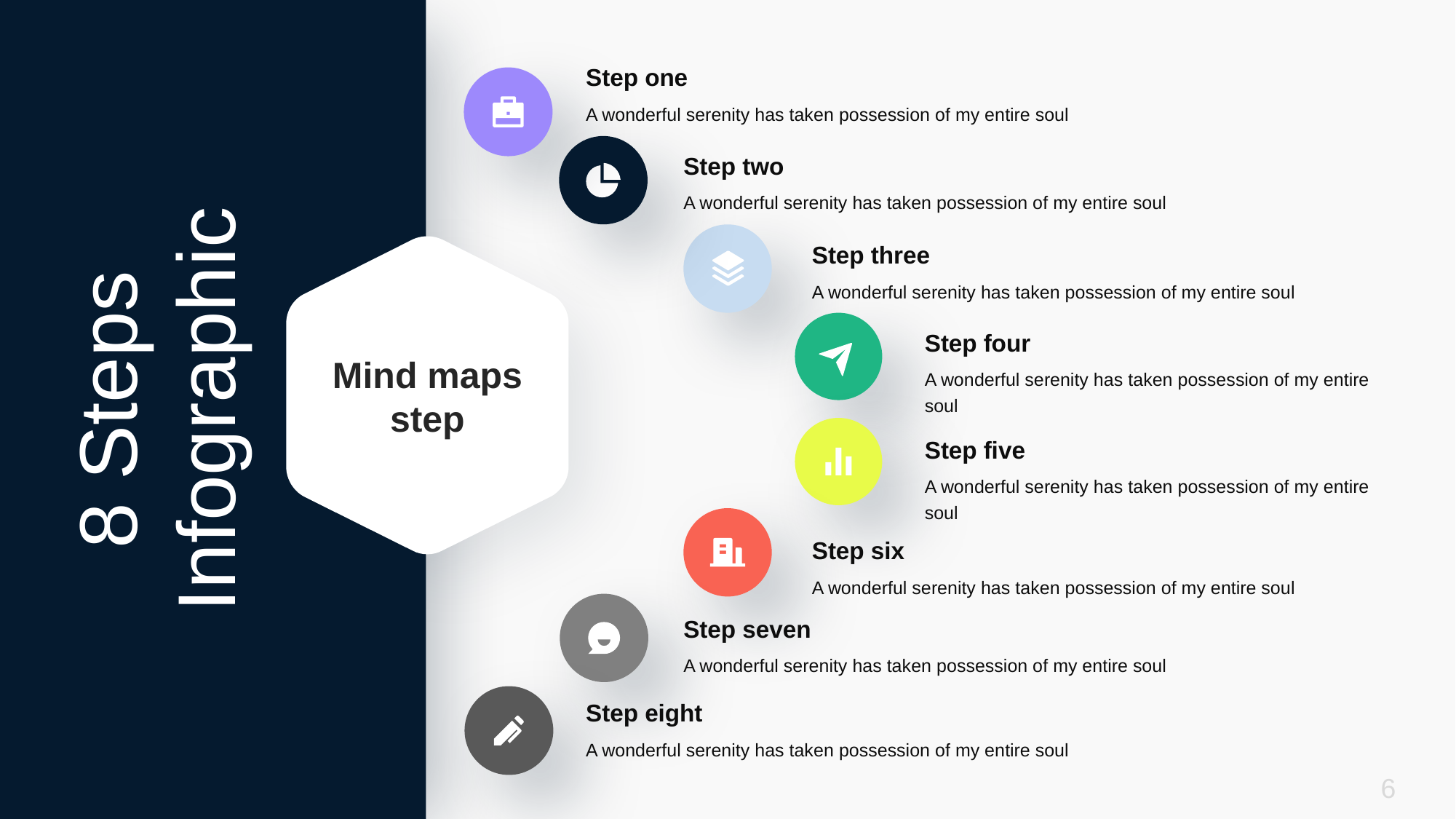

Step one
A wonderful serenity has taken possession of my entire soul

Step two
A wonderful serenity has taken possession of my entire soul

Step three
A wonderful serenity has taken possession of my entire soul
Mind maps step
8 Steps Infographic

Step four
A wonderful serenity has taken possession of my entire soul

Step five
A wonderful serenity has taken possession of my entire soul

Step six
A wonderful serenity has taken possession of my entire soul

Step seven
A wonderful serenity has taken possession of my entire soul

Step eight
A wonderful serenity has taken possession of my entire soul